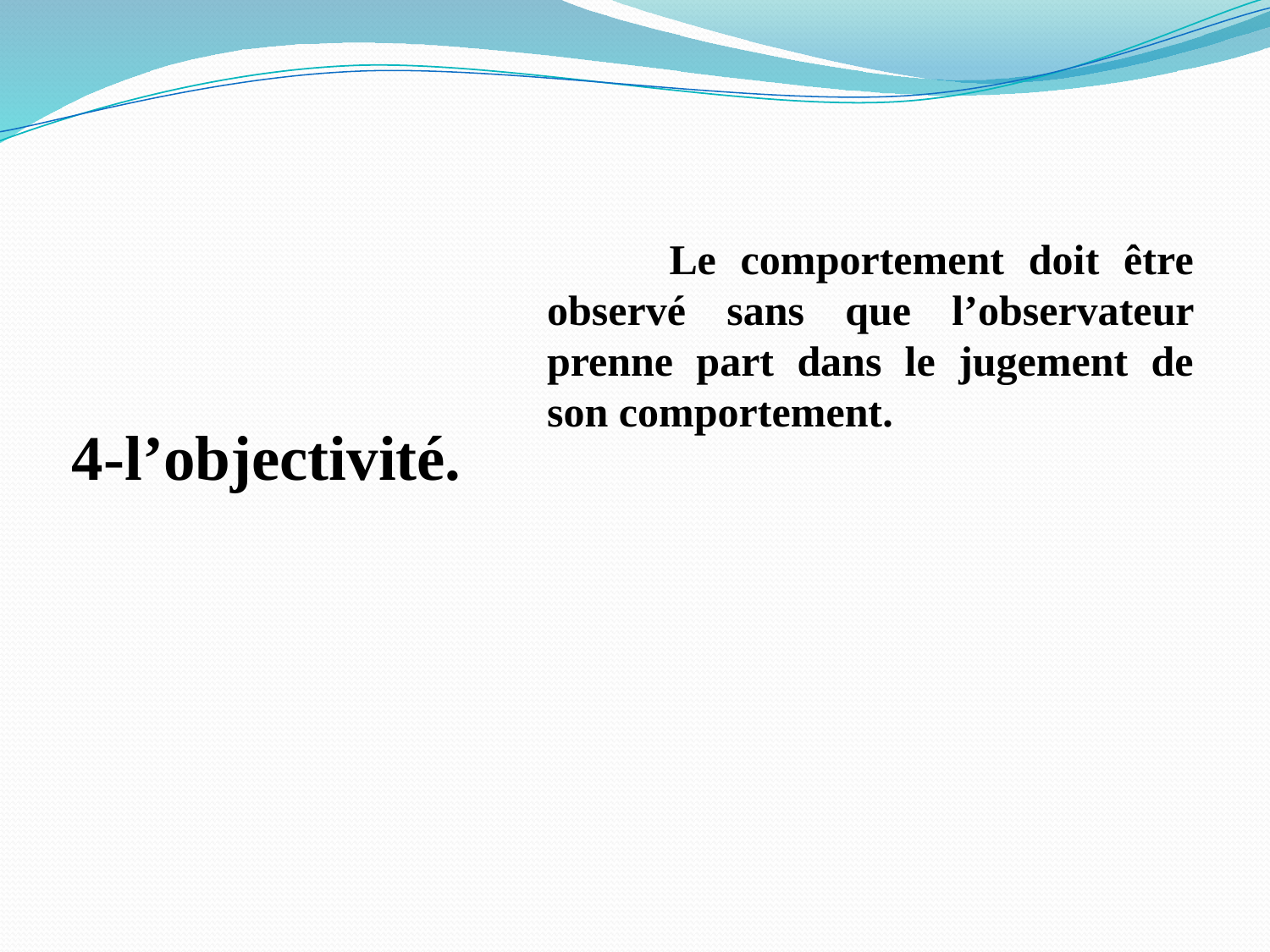

4-l’objectivité.

	     Le comportement doit être observé sans que l’observateur prenne part dans le jugement de son comportement.